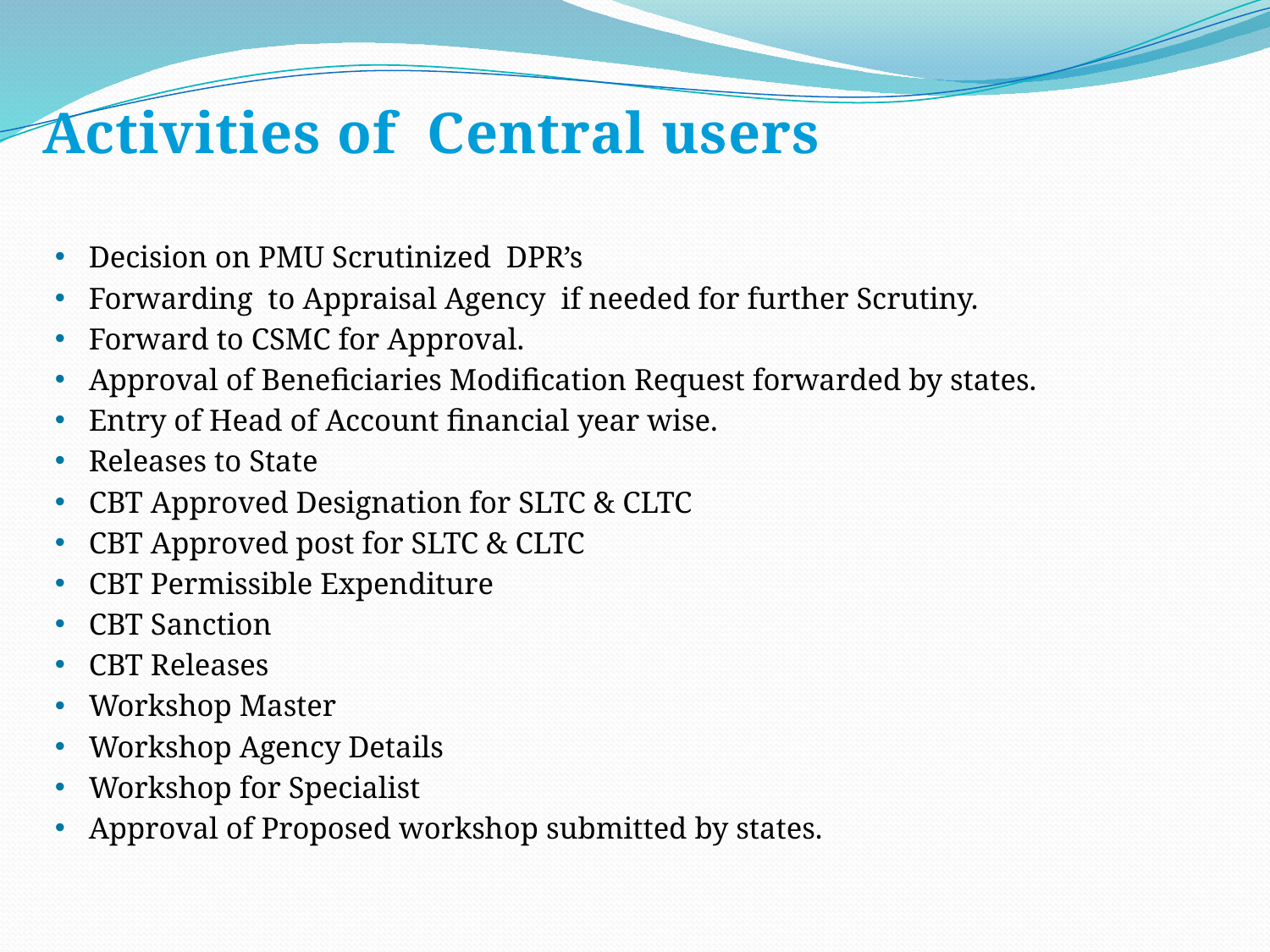

# Activities of  Central users
Decision on PMU Scrutinized  DPR’s
Forwarding  to Appraisal Agency  if needed for further Scrutiny.
Forward to CSMC for Approval.
Approval of Beneficiaries Modification Request forwarded by states.
Entry of Head of Account financial year wise.
Releases to State
CBT Approved Designation for SLTC & CLTC
CBT Approved post for SLTC & CLTC
CBT Permissible Expenditure
CBT Sanction
CBT Releases
Workshop Master
Workshop Agency Details
Workshop for Specialist
Approval of Proposed workshop submitted by states.